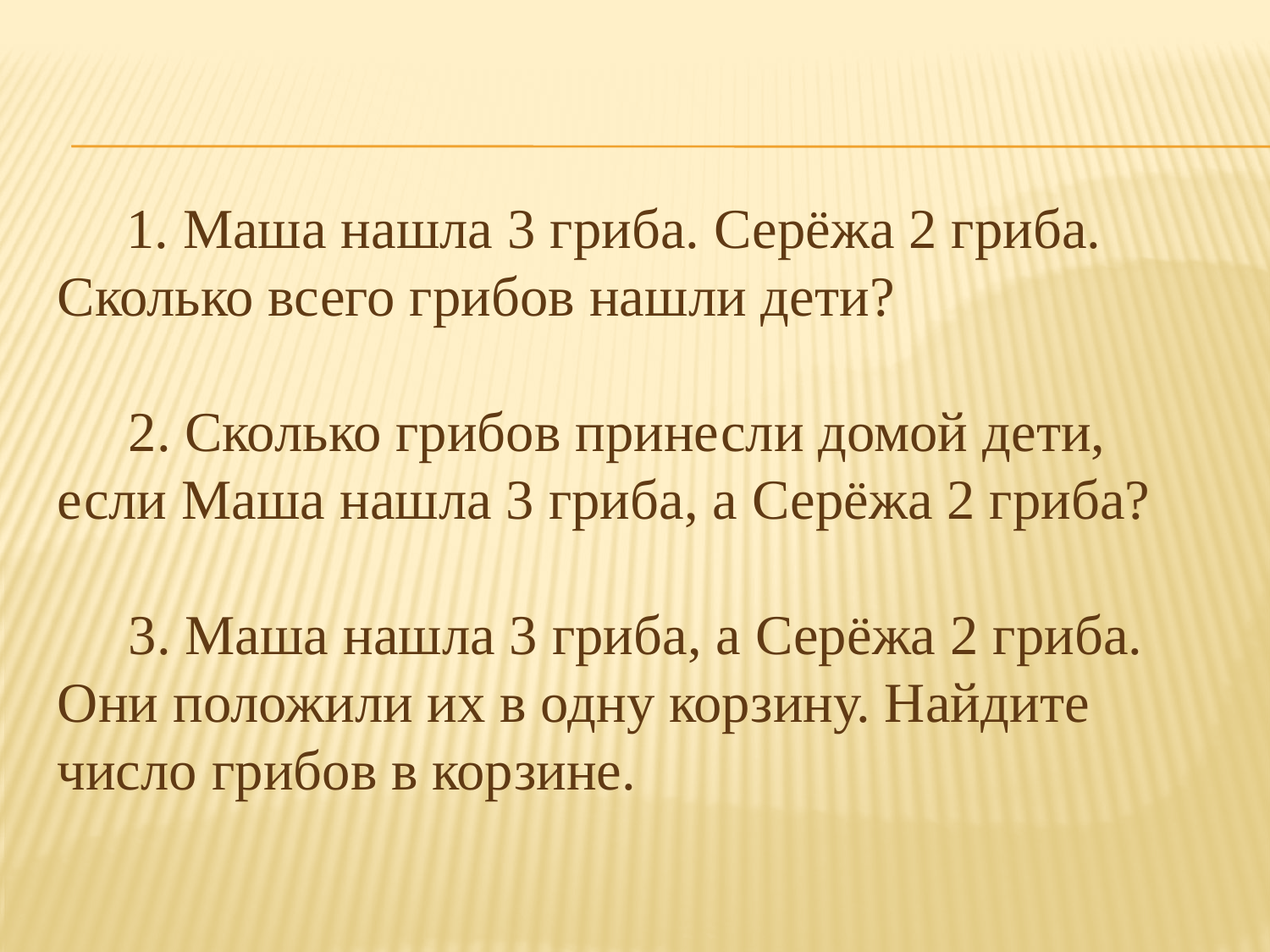

1. Маша нашла 3 гриба. Серёжа 2 гриба. Сколько всего грибов нашли дети?

     2. Сколько грибов принесли домой дети, если Маша нашла 3 гриба, а Серёжа 2 гриба?

     3. Маша нашла 3 гриба, а Серёжа 2 гриба. Они положили их в одну корзину. Найдите число грибов в корзине.